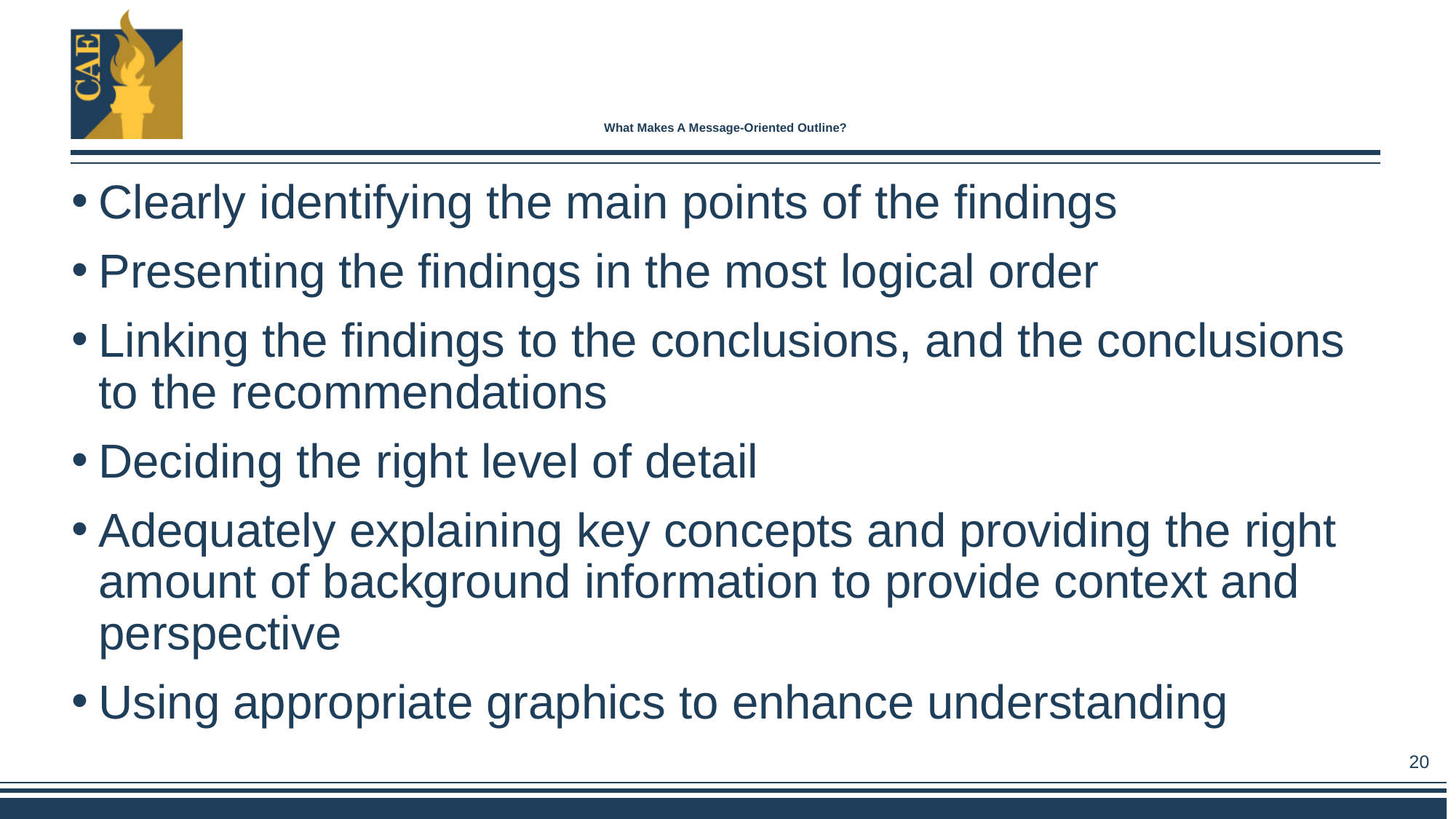

# What Makes A Message-Oriented Outline?
Clearly identifying the main points of the findings
Presenting the findings in the most logical order
Linking the findings to the conclusions, and the conclusions to the recommendations
Deciding the right level of detail
Adequately explaining key concepts and providing the right amount of background information to provide context and perspective
Using appropriate graphics to enhance understanding
20